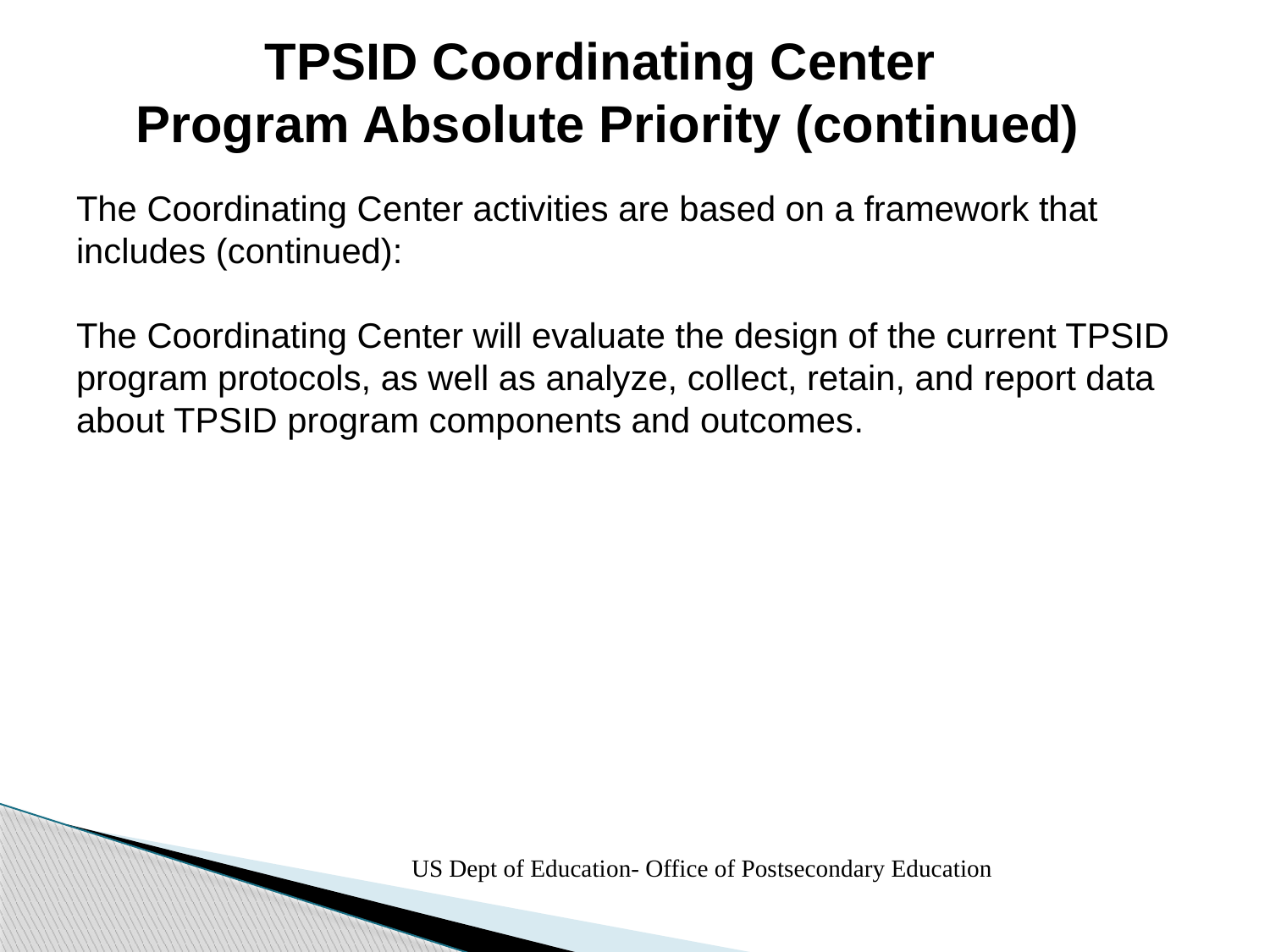

# TPSID Coordinating Center Program Absolute Priority (continued)
The Coordinating Center activities are based on a framework that includes (continued):

The Coordinating Center will evaluate the design of the current TPSID program protocols, as well as analyze, collect, retain, and report data about TPSID program components and outcomes.
US Dept of Education- Office of Postsecondary Education